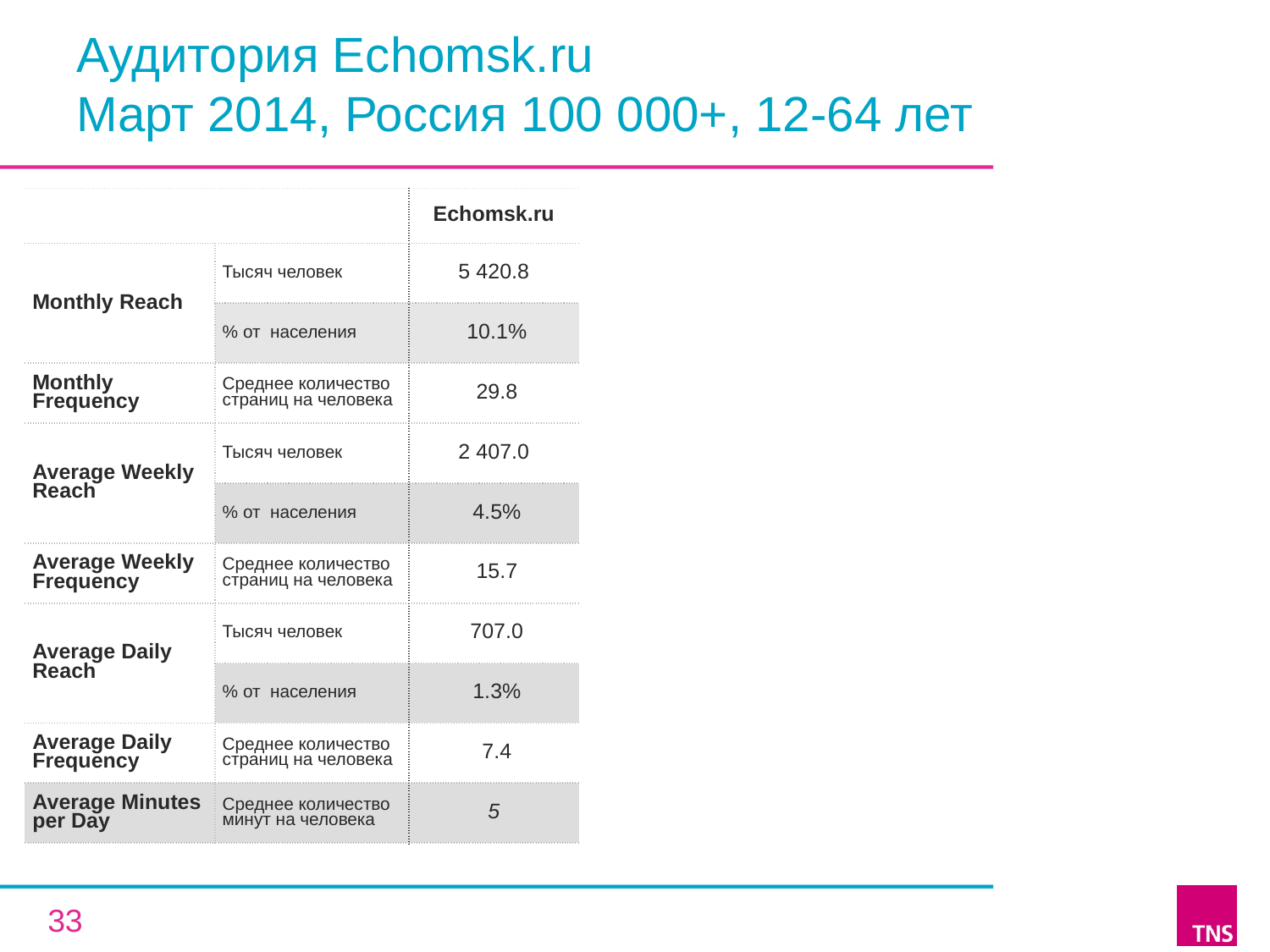

# Аудитория Echomsk.ru Март 2014, Россия 100 000+, 12-64 лет
|  |  | Echomsk.ru |
| --- | --- | --- |
| Monthly Reach | Тысяч человек | 5 420.8 |
|  | % от населения | 10.1% |
| Monthly Frequency | Среднее количество страниц на человека | 29.8 |
| Average Weekly Reach | Тысяч человек | 2 407.0 |
|  | % от населения | 4.5% |
| Average Weekly Frequency | Среднее количество страниц на человека | 15.7 |
| Average Daily Reach | Тысяч человек | 707.0 |
|  | % от населения | 1.3% |
| Average Daily Frequency | Среднее количество страниц на человека | 7.4 |
| Average Minutes per Day | Среднее количество минут на человека | 5 |

33